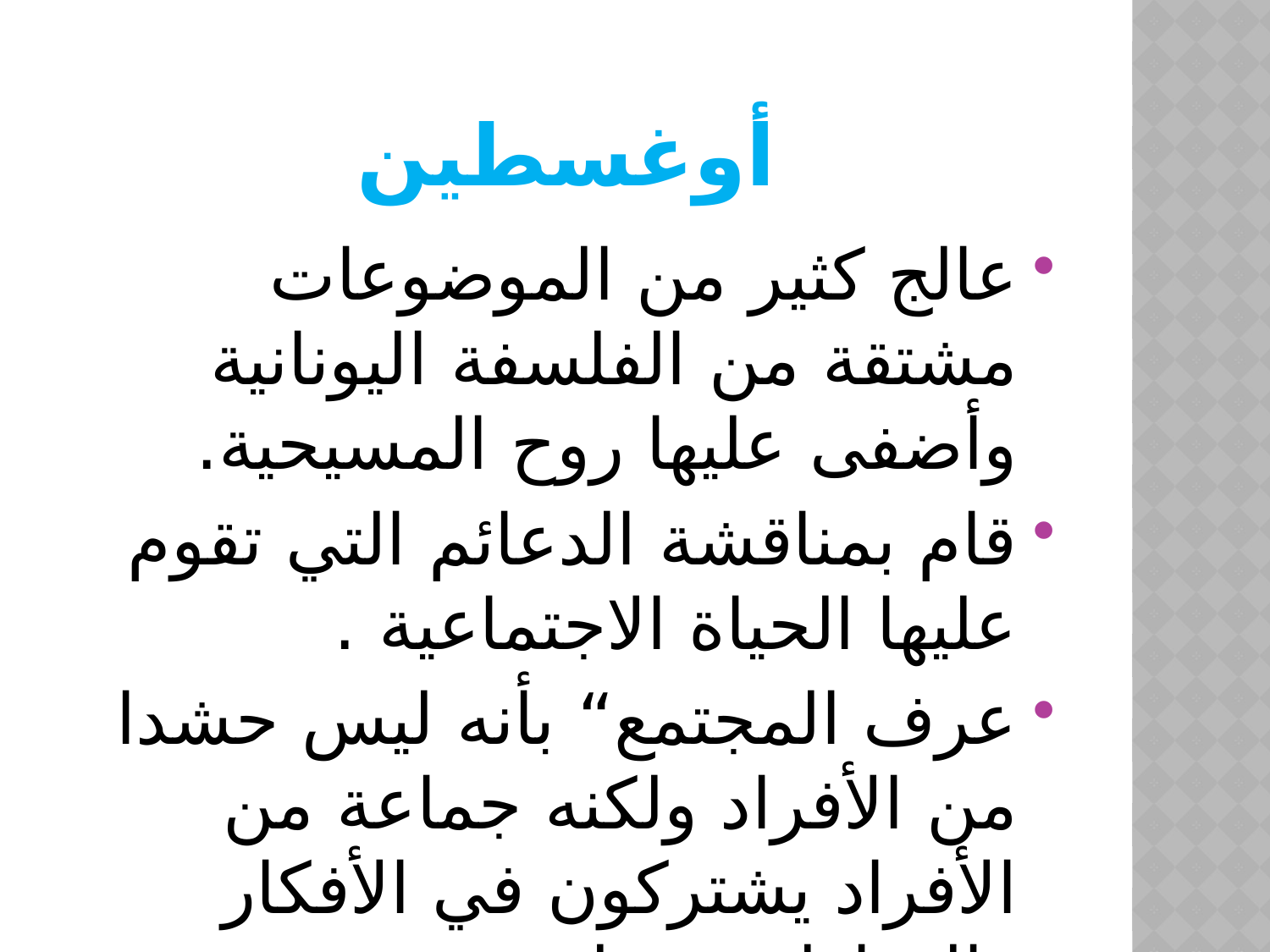

# أوغسطين
عالج كثير من الموضوعات مشتقة من الفلسفة اليونانية وأضفى عليها روح المسيحية.
قام بمناقشة الدعائم التي تقوم عليها الحياة الاجتماعية .
عرف المجتمع“ بأنه ليس حشدا من الأفراد ولكنه جماعة من الأفراد يشتركون في الأفكار والعواطف ويؤلفون وحدة معنوية تقوم على الرضا والمحبه ويهدفون إلى غايات مشتركة.